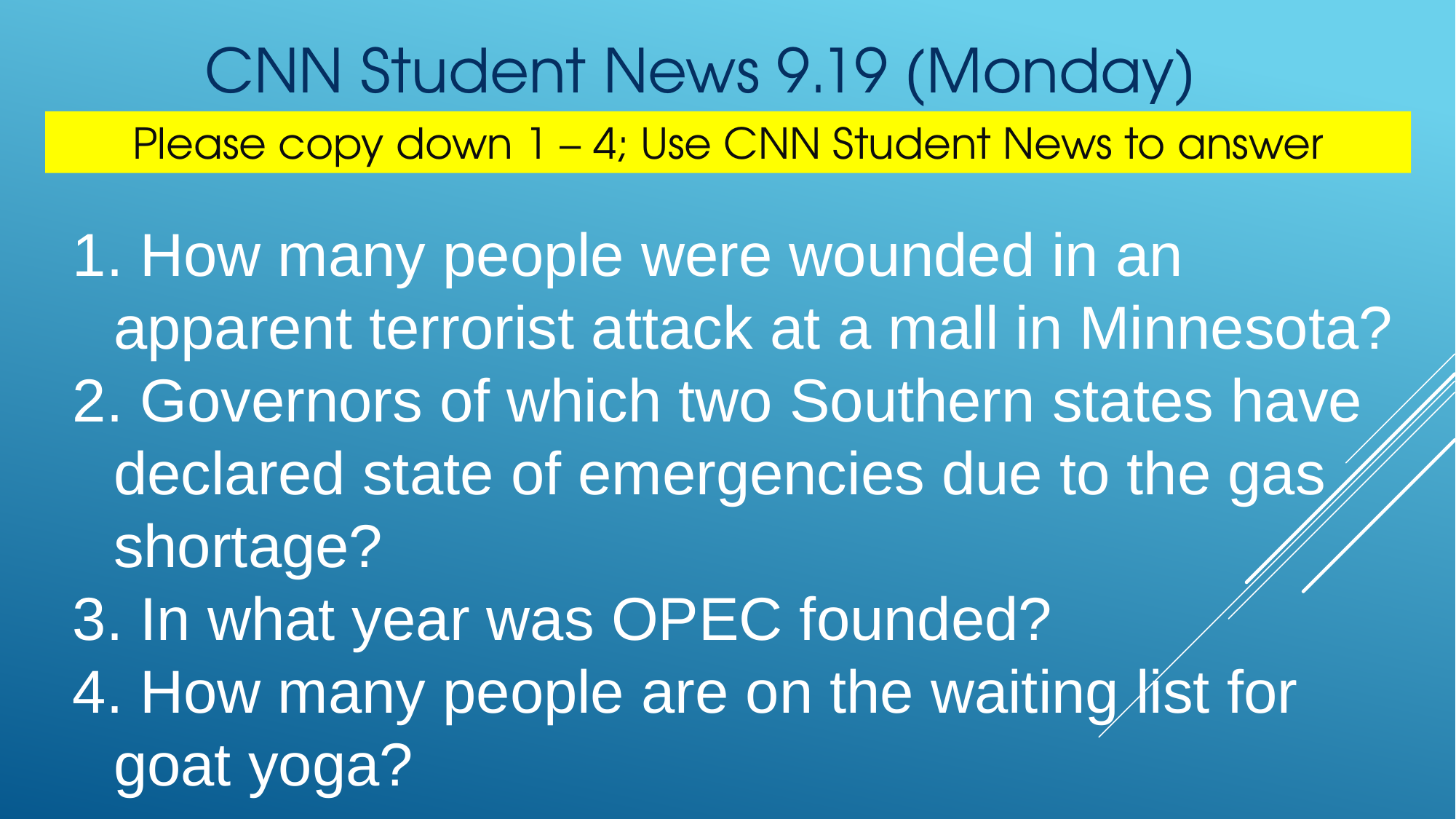

CNN Student News 9.19 (Monday)
Please copy down 1 – 4; Use CNN Student News to answer

 How many people were wounded in an apparent terrorist attack at a mall in Minnesota?
 Governors of which two Southern states have declared state of emergencies due to the gas shortage?
 In what year was OPEC founded?
 How many people are on the waiting list for goat yoga?